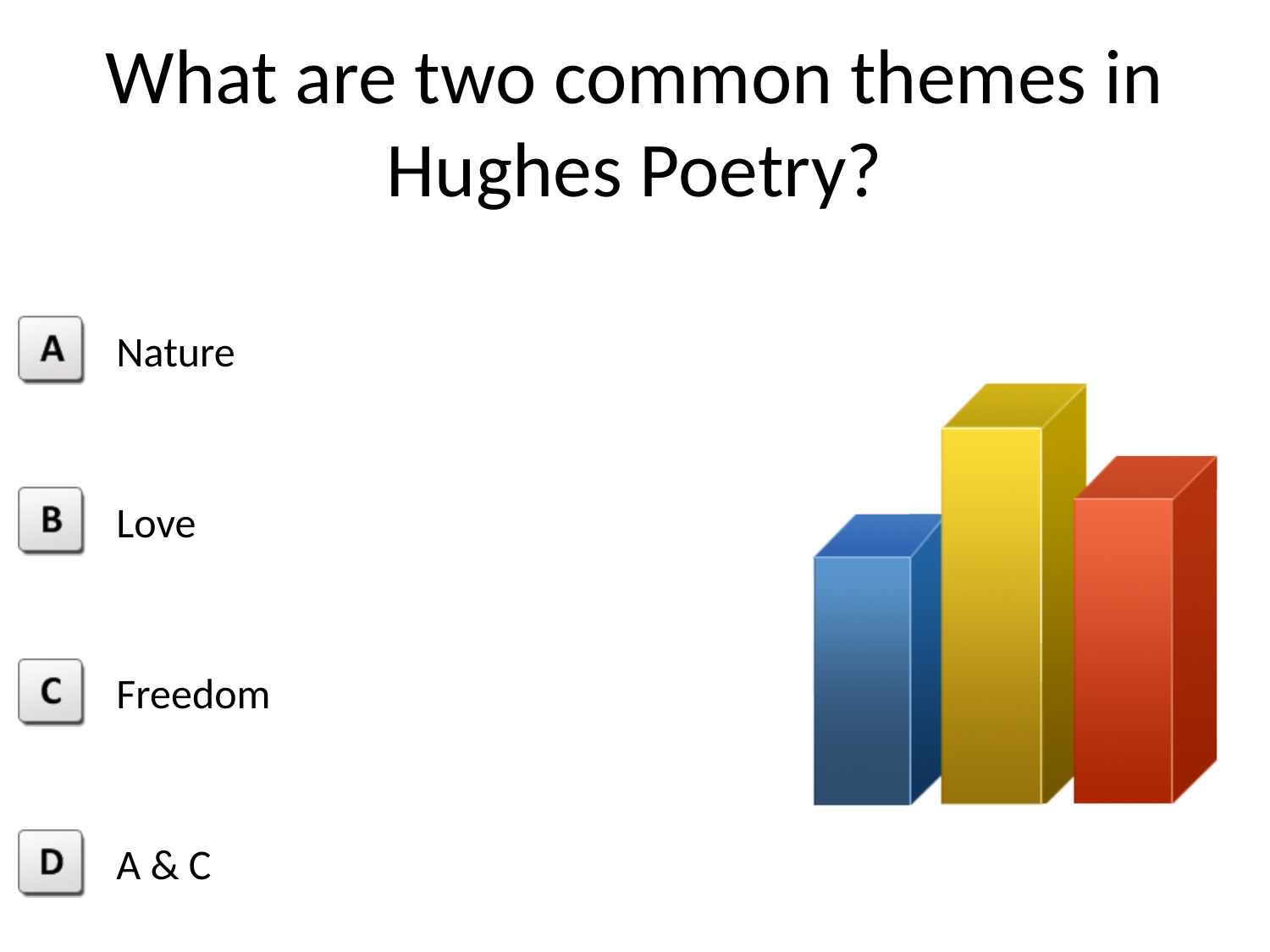

What are two common themes in Hughes Poetry?
Nature
Love
Freedom
A & C